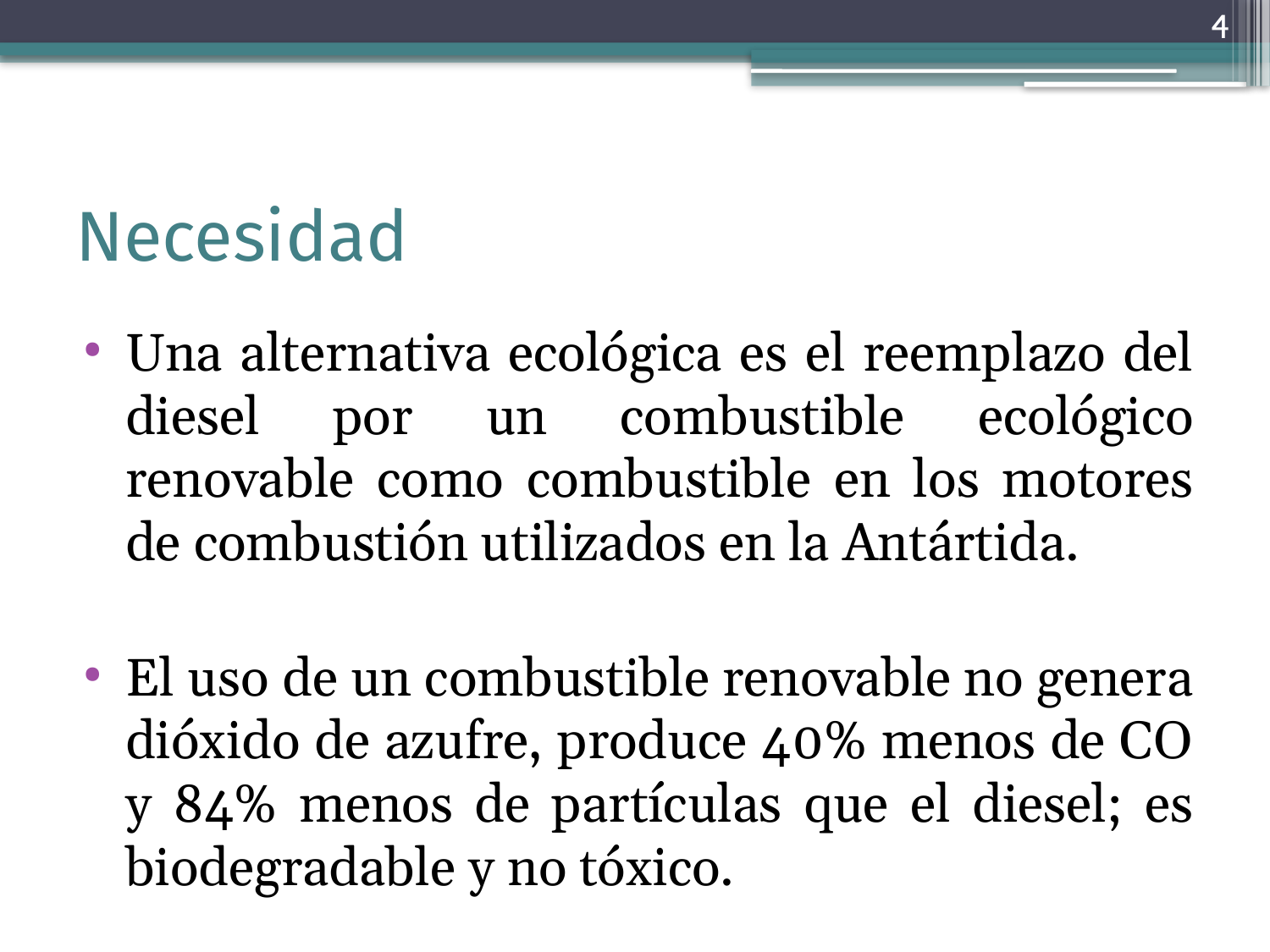

4
# Necesidad
Una alternativa ecológica es el reemplazo del diesel por un combustible ecológico renovable como combustible en los motores de combustión utilizados en la Antártida.

El uso de un combustible renovable no genera dióxido de azufre, produce 40% menos de CO y 84% menos de partículas que el diesel; es biodegradable y no tóxico.